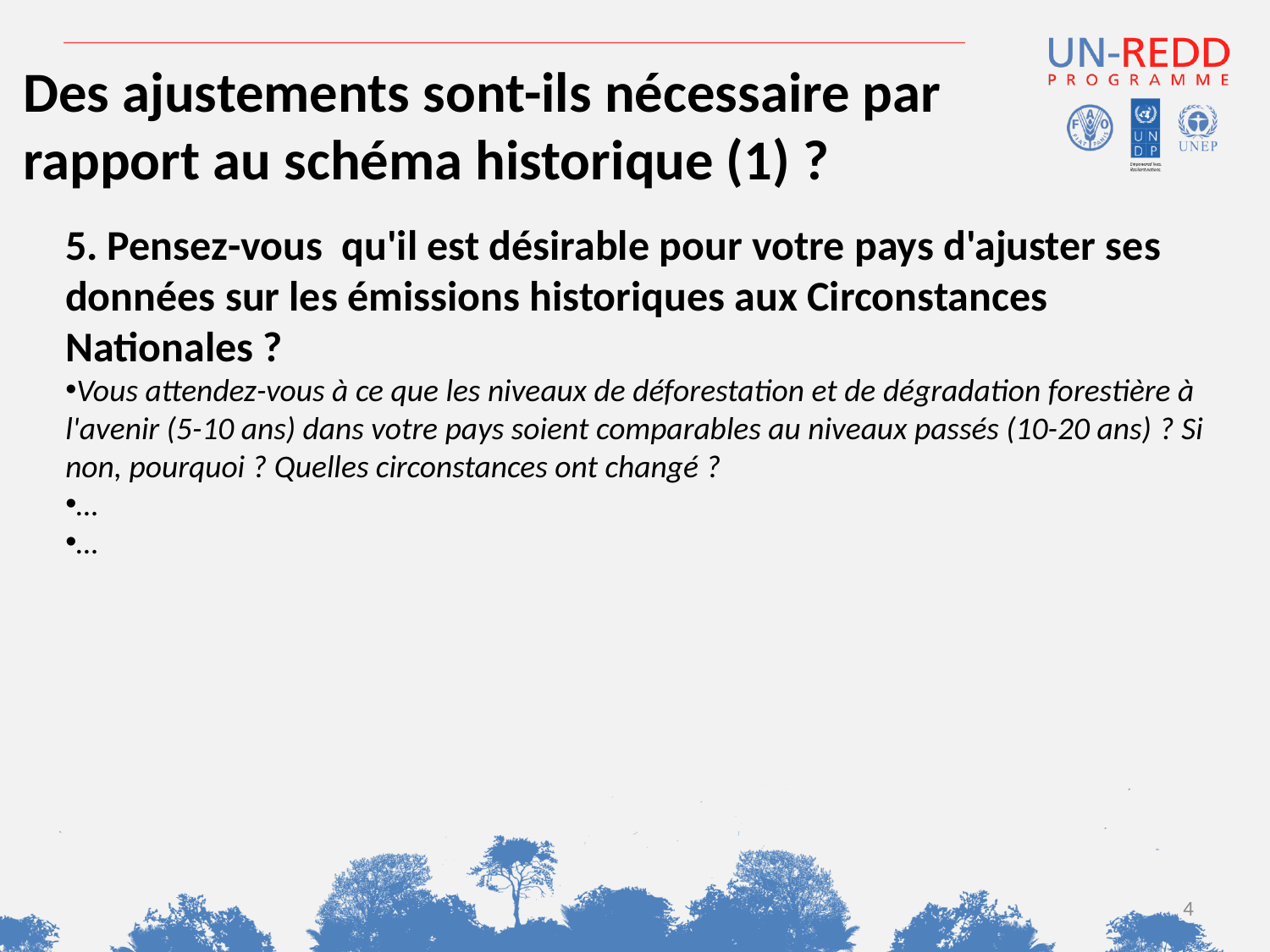

Des ajustements sont-ils nécessaire par rapport au schéma historique (1) ?
5. Pensez-vous  qu'il est désirable pour votre pays d'ajuster ses données sur les émissions historiques aux Circonstances Nationales ?
Vous attendez-vous à ce que les niveaux de déforestation et de dégradation forestière à l'avenir (5-10 ans) dans votre pays soient comparables au niveaux passés (10-20 ans) ? Si non, pourquoi ? Quelles circonstances ont changé ?
…
…

4